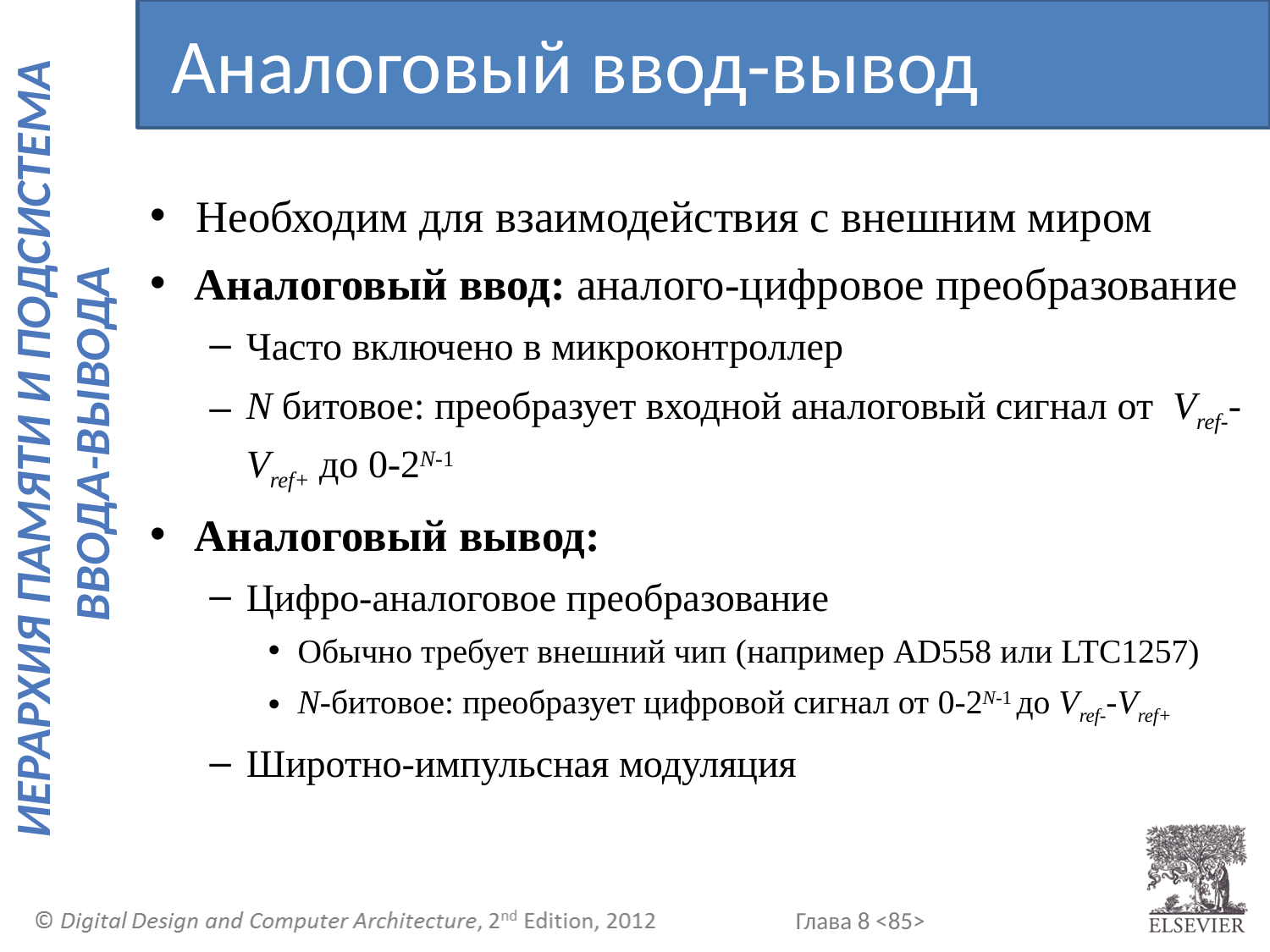

Аналоговый ввод-вывод

Необходим для взаимодействия с внешним миром
Аналоговый ввод: аналого-цифровое преобразование
Часто включено в микроконтроллер
N битовое: преобразует входной аналоговый сигнал от Vref--Vref+ до 0-2N-1
Аналоговый вывод:
Цифро-аналоговое преобразование
Обычно требует внешний чип (например AD558 или LTC1257)
N-битовое: преобразует цифровой сигнал от 0-2N-1 до Vref--Vref+
Широтно-импульсная модуляция